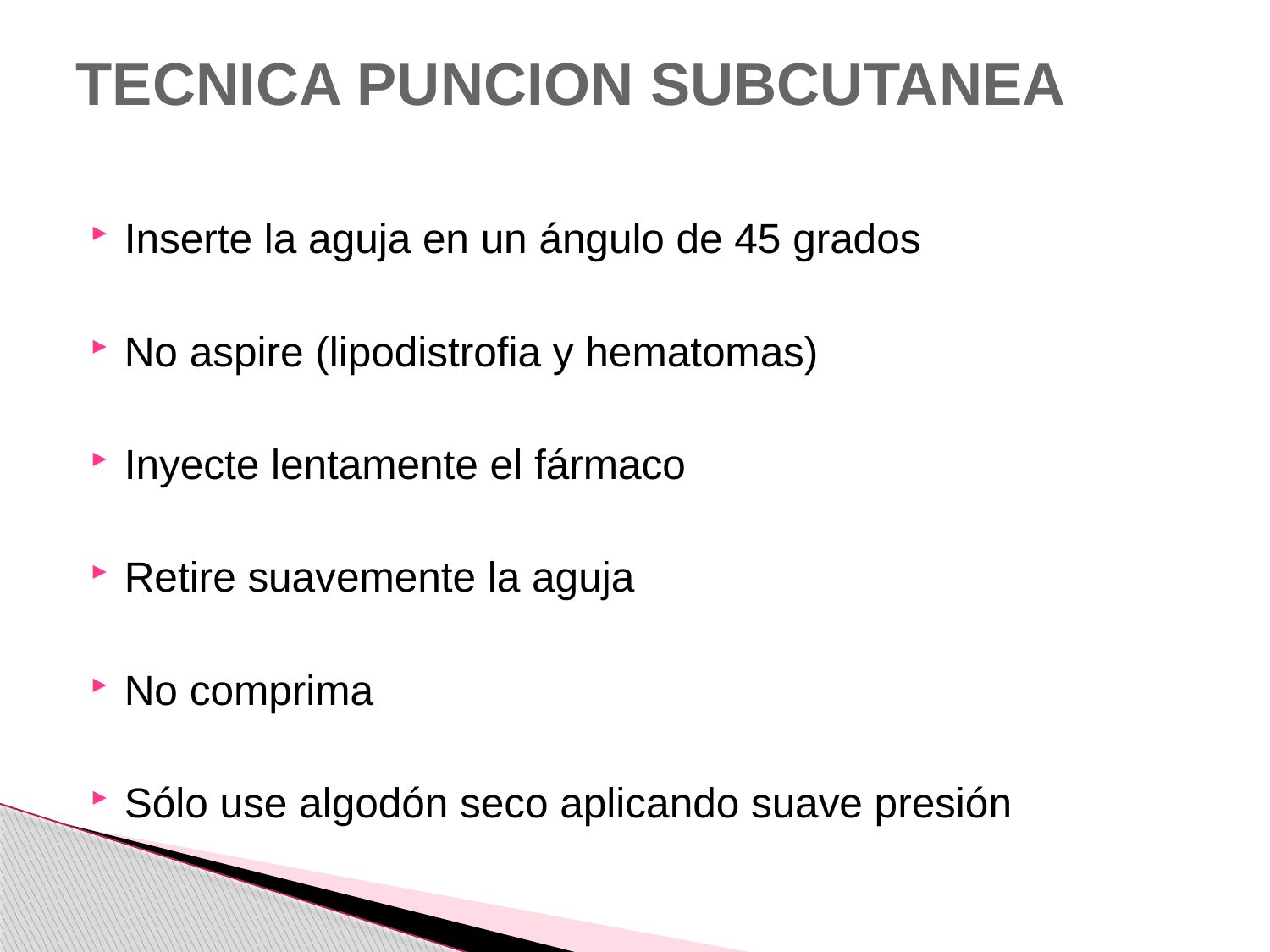

# TECNICA PUNCION SUBCUTANEA
Inserte la aguja en un ángulo de 45 grados

No aspire (lipodistrofia y hematomas)

Inyecte lentamente el fármaco

Retire suavemente la aguja

No comprima

Sólo use algodón seco aplicando suave presión